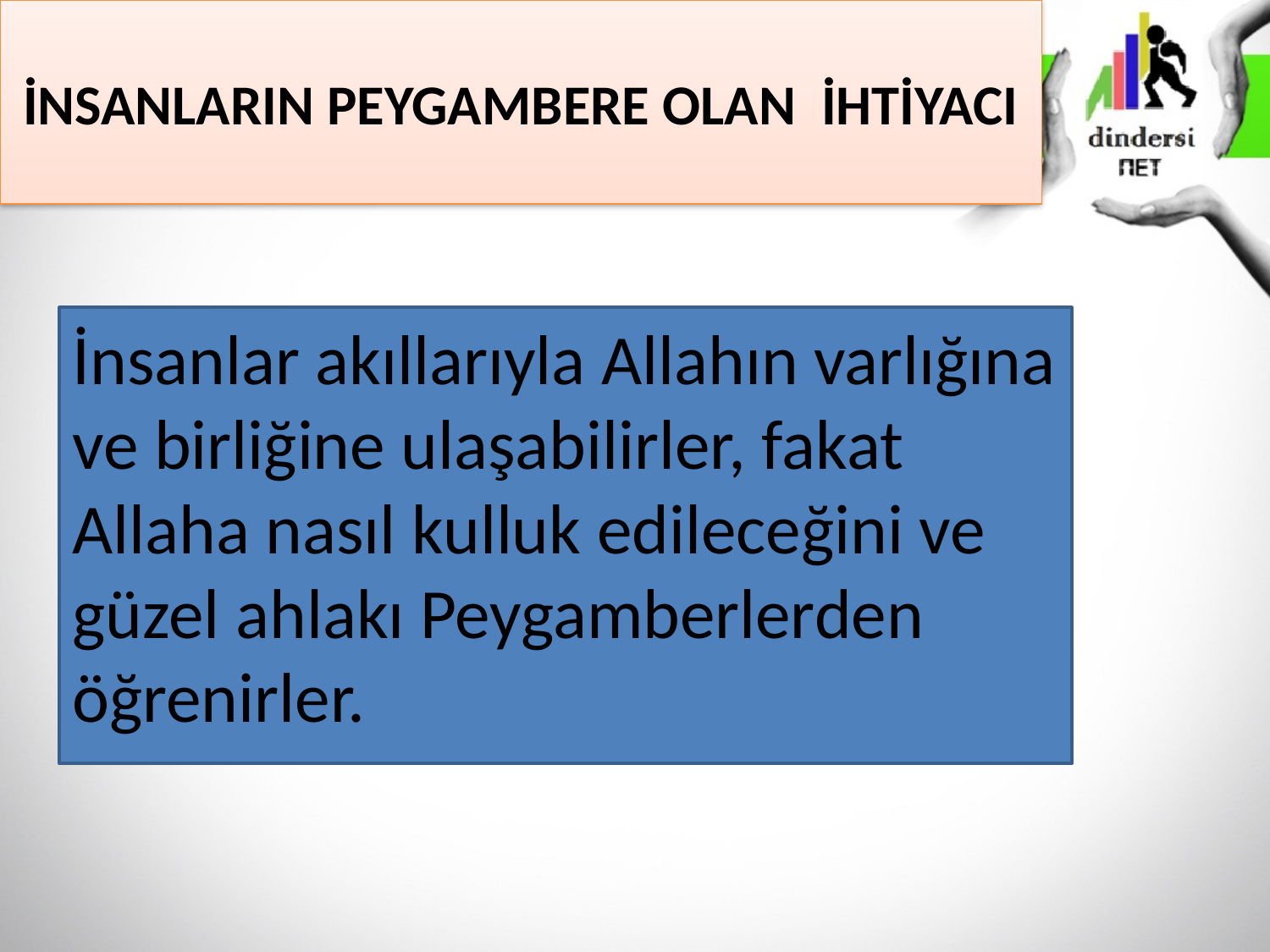

# İNSANLARIN PEYGAMBERE OLAN  İHTİYACI
İnsanlar akıllarıyla Allahın varlığına ve birliğine ulaşabilirler, fakat Allaha nasıl kulluk edileceğini ve güzel ahlakı Peygamberlerden öğrenirler.